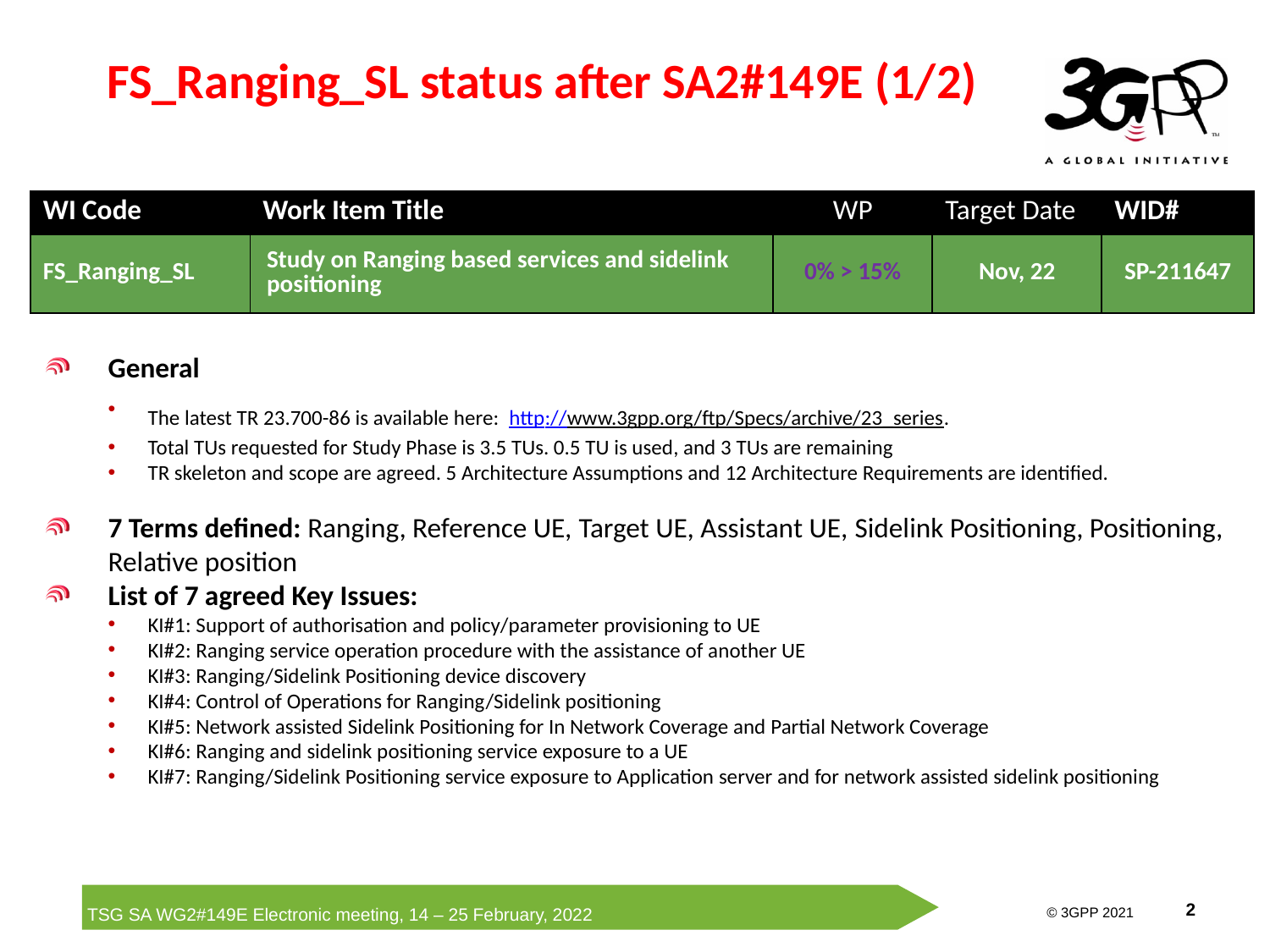

# FS_Ranging_SL status after SA2#149E (1/2)
| WI Code | Work Item Title | WP | Target Date | WID# |
| --- | --- | --- | --- | --- |
| FS\_Ranging\_SL | Study on Ranging based services and sidelink positioning | 0% > 15% | Nov, 22 | SP-211647 |
General
The latest TR 23.700-86 is available here: http://www.3gpp.org/ftp/Specs/archive/23_series.
Total TUs requested for Study Phase is 3.5 TUs. 0.5 TU is used, and 3 TUs are remaining
TR skeleton and scope are agreed. 5 Architecture Assumptions and 12 Architecture Requirements are identified.

7 Terms defined: Ranging, Reference UE, Target UE, Assistant UE, Sidelink Positioning, Positioning, Relative position
List of 7 agreed Key Issues:
KI#1: Support of authorisation and policy/parameter provisioning to UE
KI#2: Ranging service operation procedure with the assistance of another UE
KI#3: Ranging/Sidelink Positioning device discovery
KI#4: Control of Operations for Ranging/Sidelink positioning
KI#5: Network assisted Sidelink Positioning for In Network Coverage and Partial Network Coverage
KI#6: Ranging and sidelink positioning service exposure to a UE
KI#7: Ranging/Sidelink Positioning service exposure to Application server and for network assisted sidelink positioning